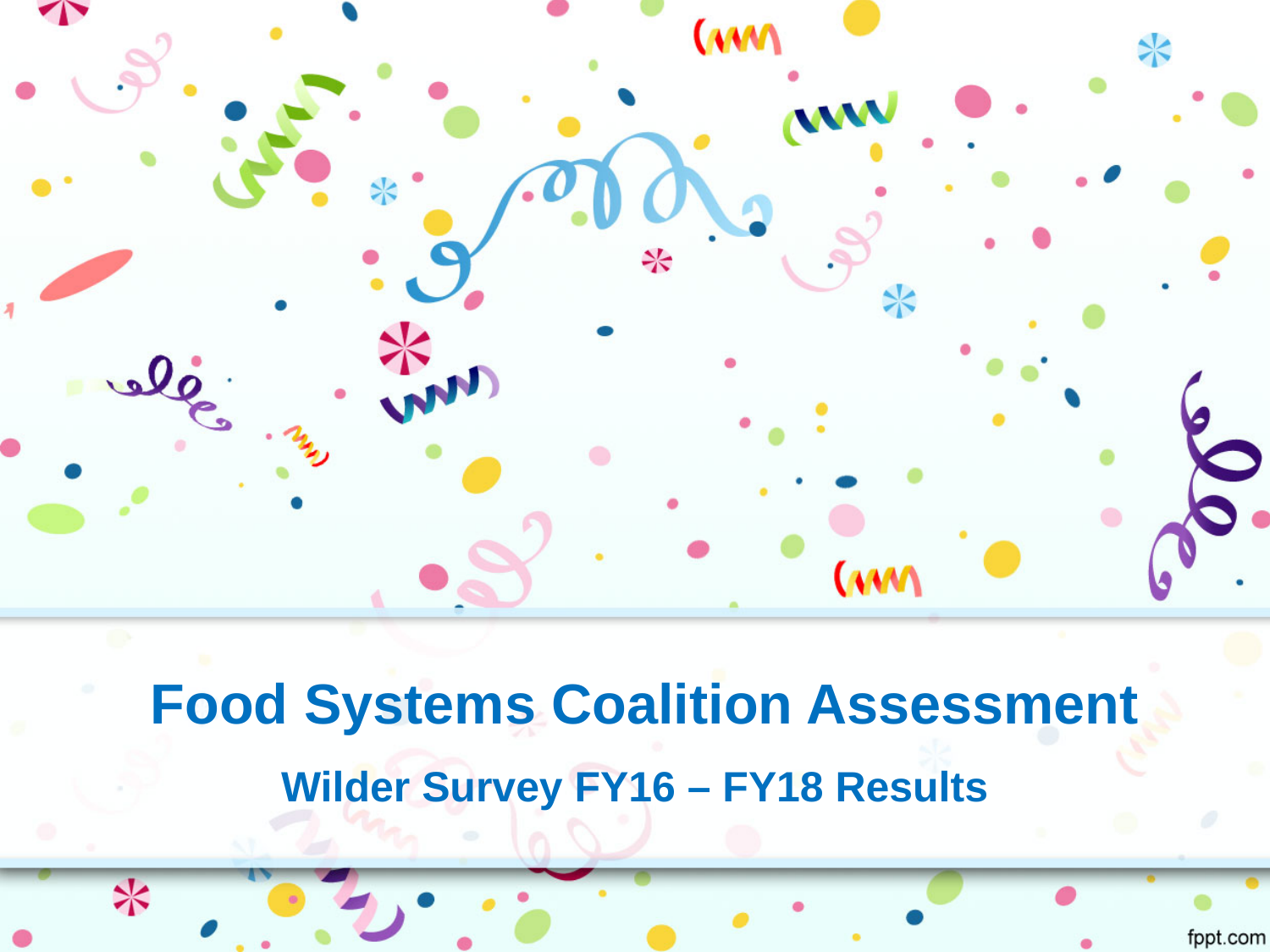

# Food Systems Coalition Assessment
Wilder Survey FY16 – FY18 Results